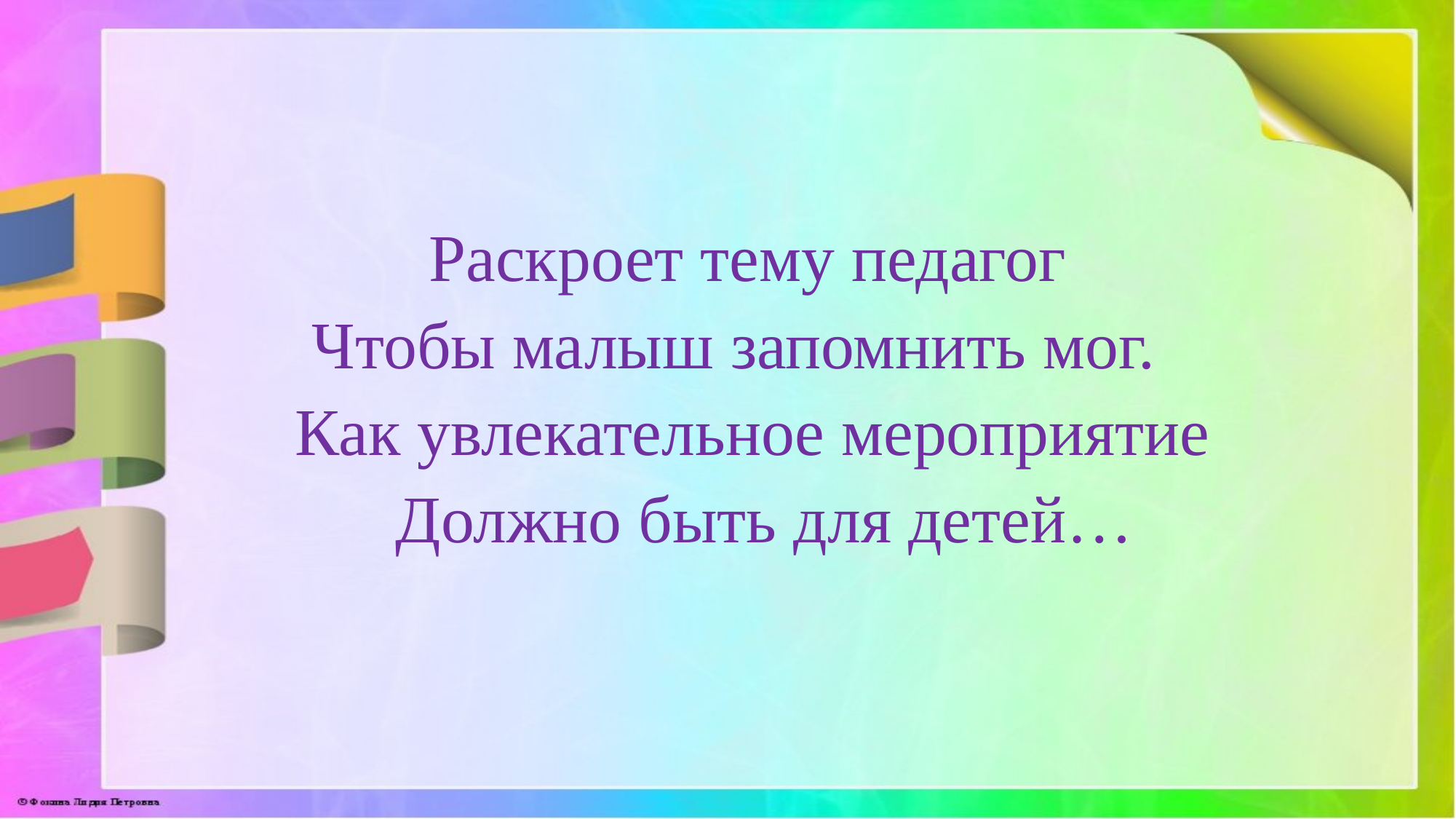

#
                   Раскроет тему педагог
            Чтобы малыш запомнить мог.
           Как увлекательное мероприятие
                 Должно быть для детей…